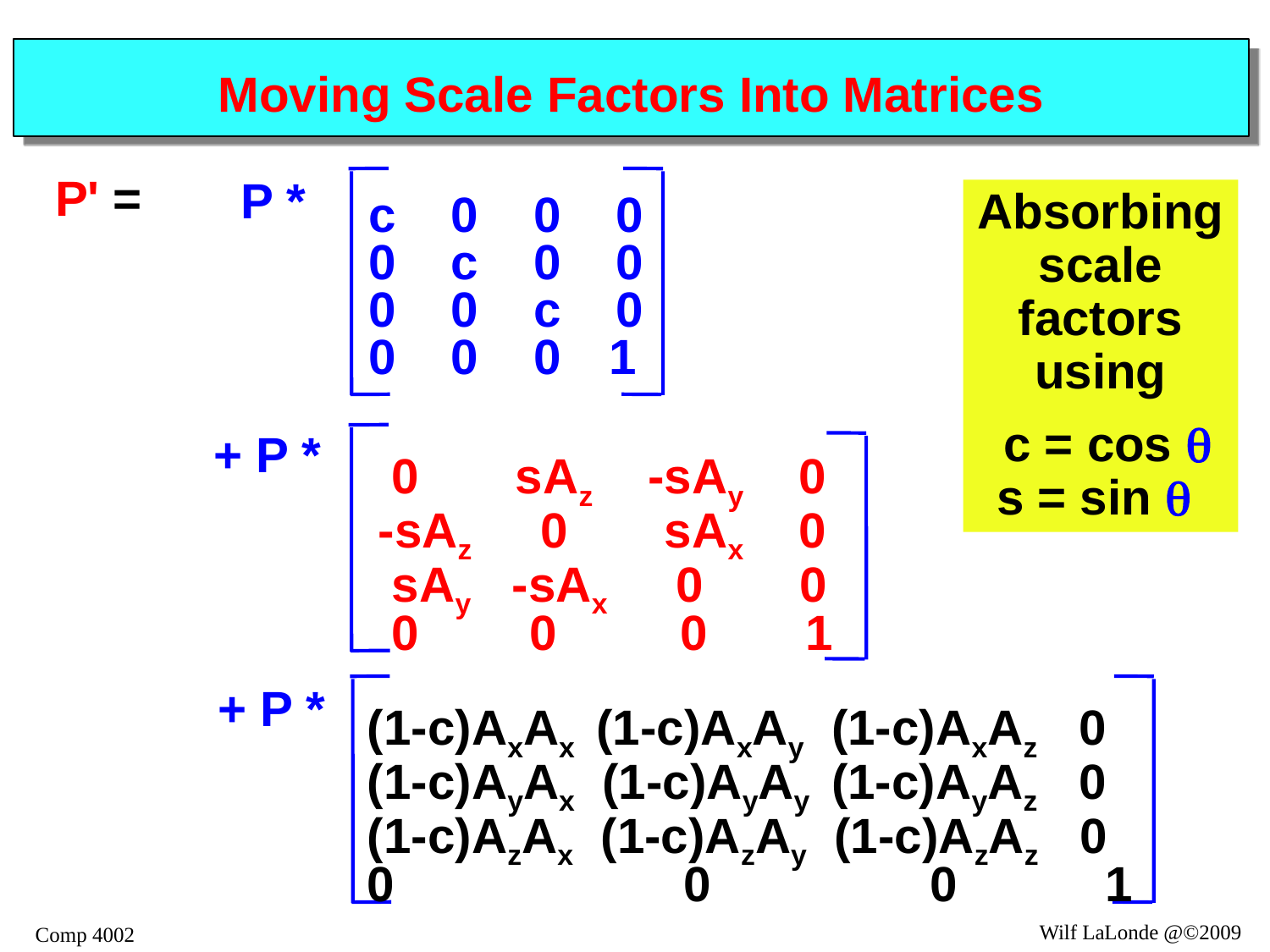

# Moving Scale Factors Into Matrices
P' =

c    0    0    0
0    c    0    0
0    0    c    0
0    0    0    1
P *
Absorbing
scale
factors
using
 c = cos θ
s = sin θ
+ P *

 0       sAz    -sAy    0
-sAz     0       sAx    0
 sAy   -sAx     0       0
 0        0         0           1

+ P *
(1-c)AxAx  (1-c)AxAy  (1-c)AxAz   0
(1-c)AyAx  (1-c)AyAy  (1-c)AyAz   0
(1-c)AzAx  (1-c)AzAy  (1-c)AzAz   0
0                     0                0                  1